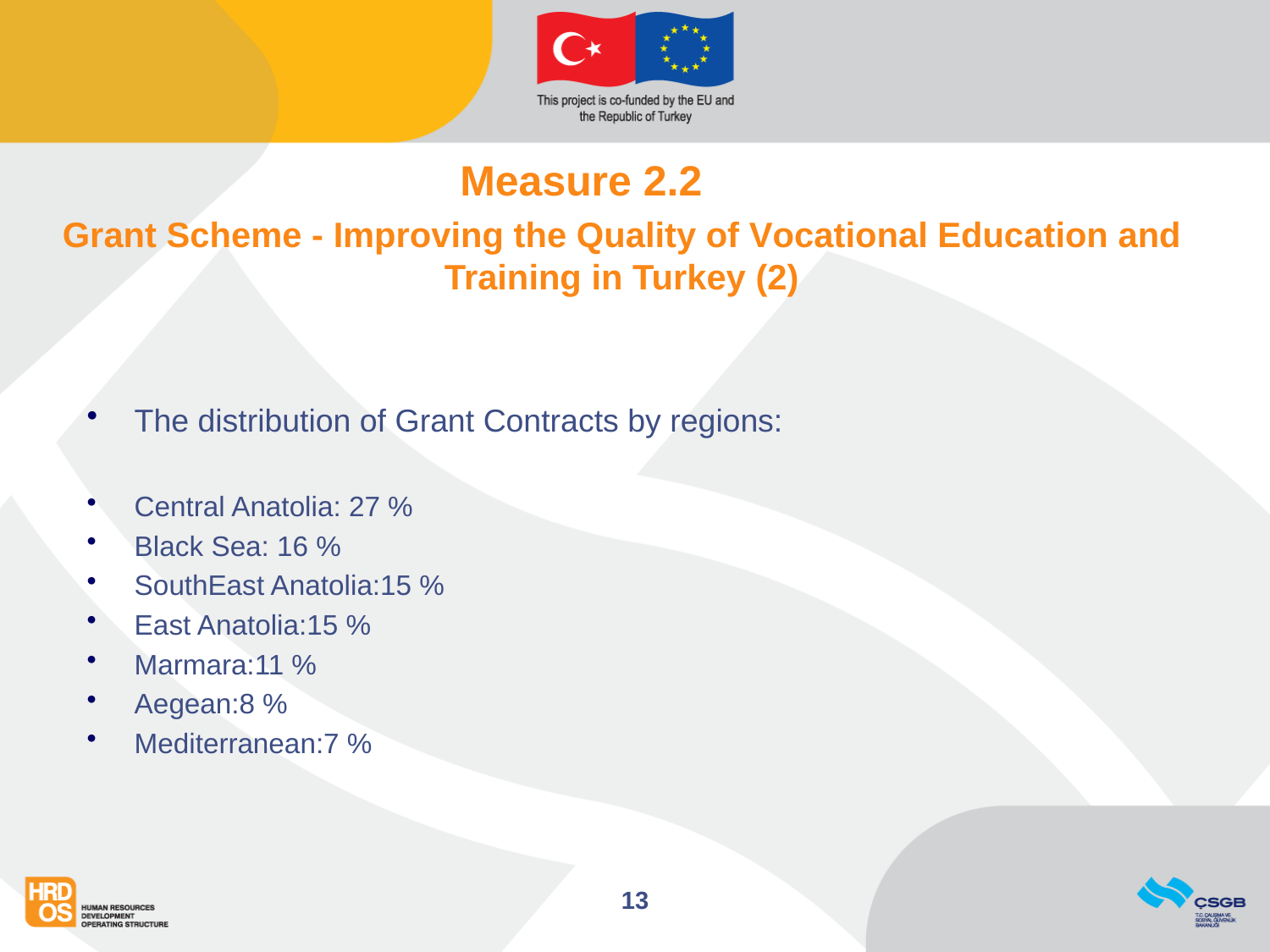

Measure 2.2
# Grant Scheme - Improving the Quality of Vocational Education and Training in Turkey (2)

The distribution of Grant Contracts by regions:

Central Anatolia: 27 %
Black Sea: 16 %
SouthEast Anatolia:15 %
East Anatolia:15 %
Marmara:11 %
Aegean:8 %
Mediterranean:7 %

13